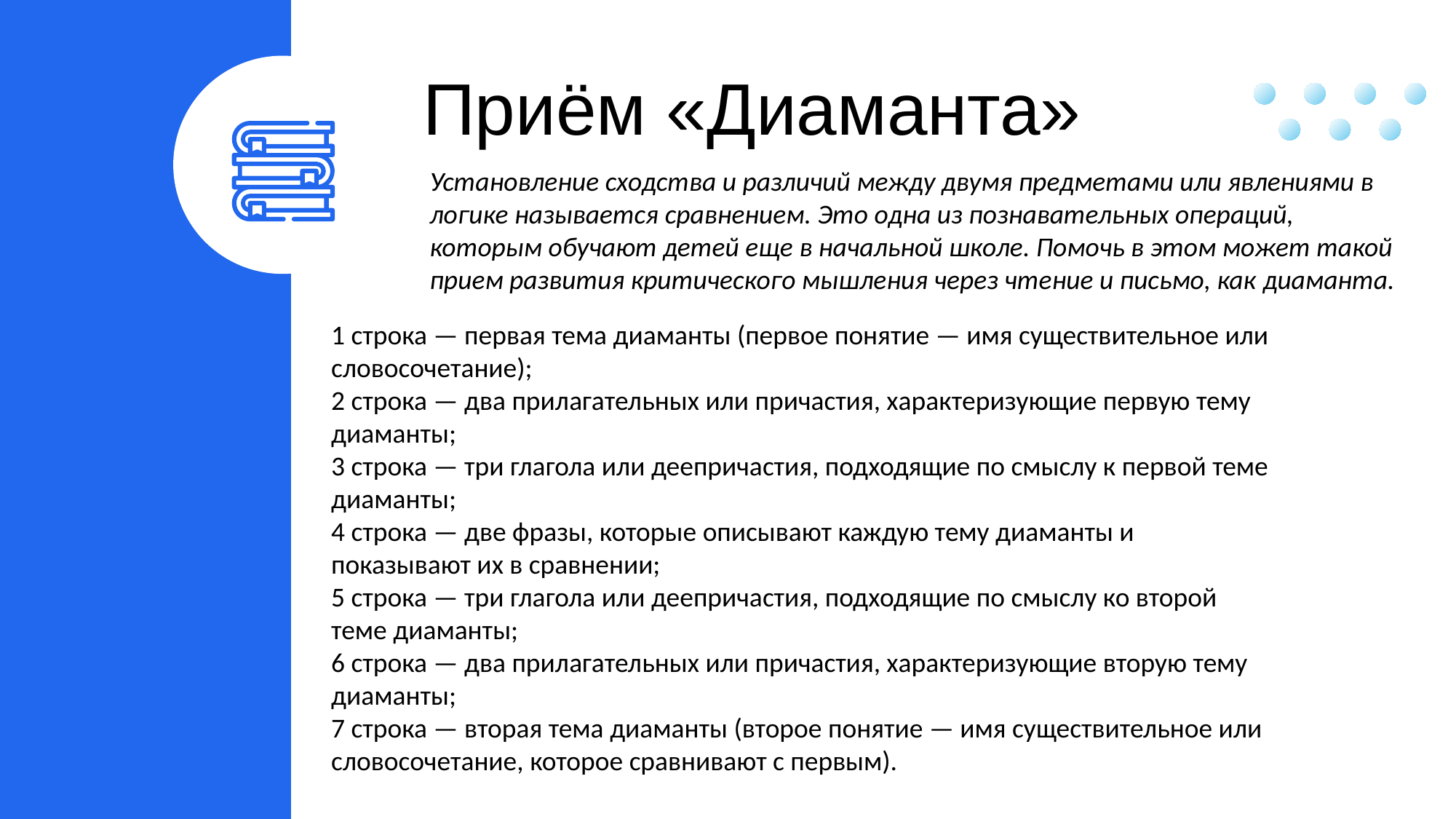

Приём «Диаманта»

Установление сходства и различий между двумя предметами или явлениями в логике называется сравнением. Это одна из познавательных операций, которым обучают детей еще в начальной школе. Помочь в этом может такой прием развития критического мышления через чтение и письмо, как диаманта.
1 строка — первая тема диаманты (первое понятие — имя существительное или словосочетание);
2 строка — два прилагательных или причастия, характеризующие первую тему диаманты;
3 строка — три глагола или деепричастия, подходящие по смыслу к первой теме диаманты;
4 строка — две фразы, которые описывают каждую тему диаманты и показывают их в сравнении;
5 строка — три глагола или деепричастия, подходящие по смыслу ко второй теме диаманты;
6 строка — два прилагательных или причастия, характеризующие вторую тему диаманты;
7 строка — вторая тема диаманты (второе понятие — имя существительное или словосочетание, которое сравнивают с первым).